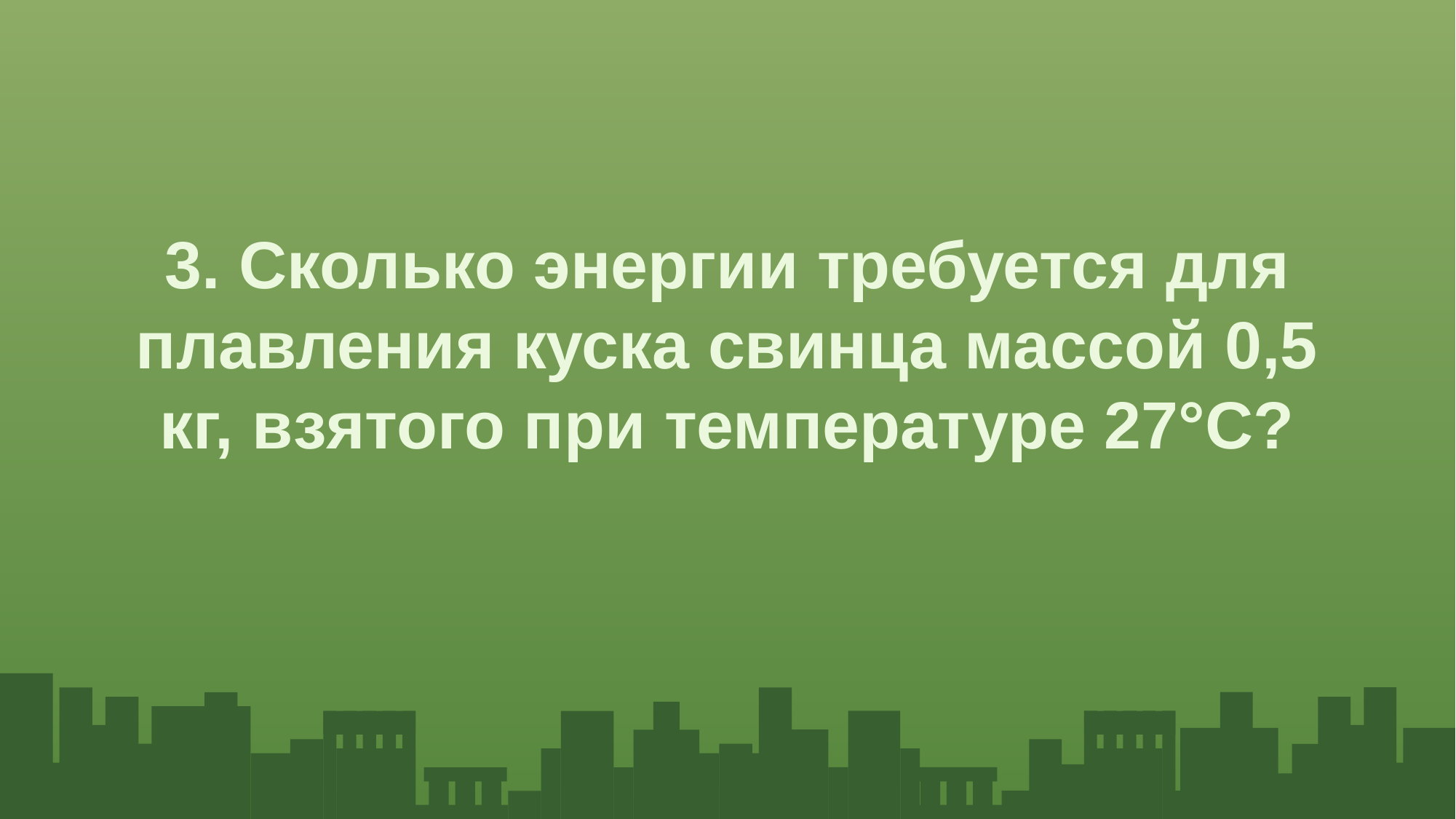

# 3. Сколько энергии требуется для плавления куска свинца массой 0,5 кг, взятого при температуре 27°C?